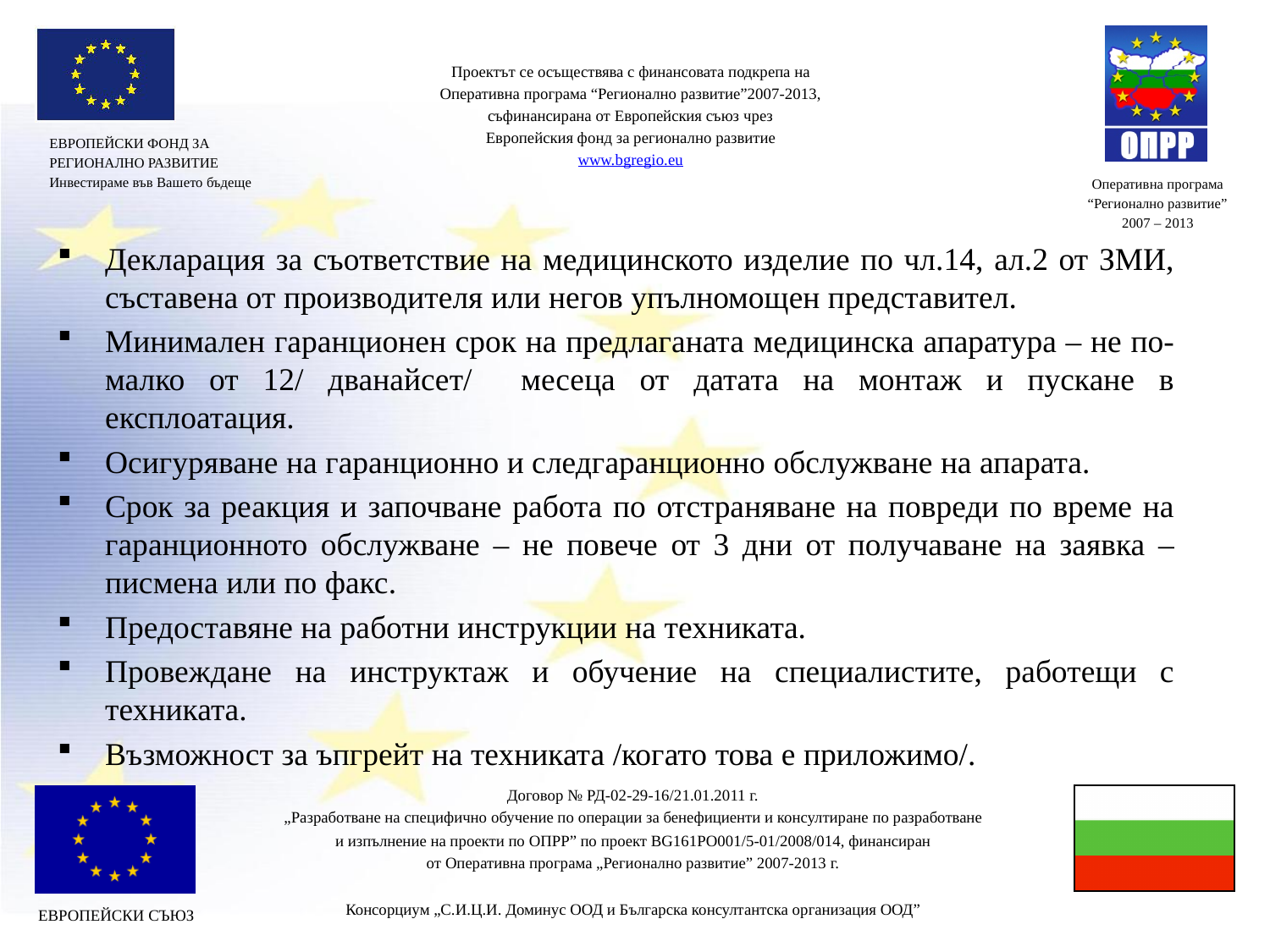

Декларация за съответствие на медицинското изделие по чл.14, ал.2 от ЗМИ, съставена от производителя или негов упълномощен представител.
Минимален гаранционен срок на предлаганата медицинска апаратура – не по-малко от 12/ дванайсет/  месеца от датата на монтаж и пускане в експлоатация.
Осигуряване на гаранционно и следгаранционно обслужване на апарата.
Срок за реакция и започване работа по отстраняване на повреди по време на гаранционното обслужване – не повече от 3 дни от получаване на заявка – писмена или по факс.
Предоставяне на работни инструкции на техниката.
Провеждане на инструктаж и обучение на специалистите, работещи с техниката.
Възможност за ъпгрейт на техниката /когато това е приложимо/.